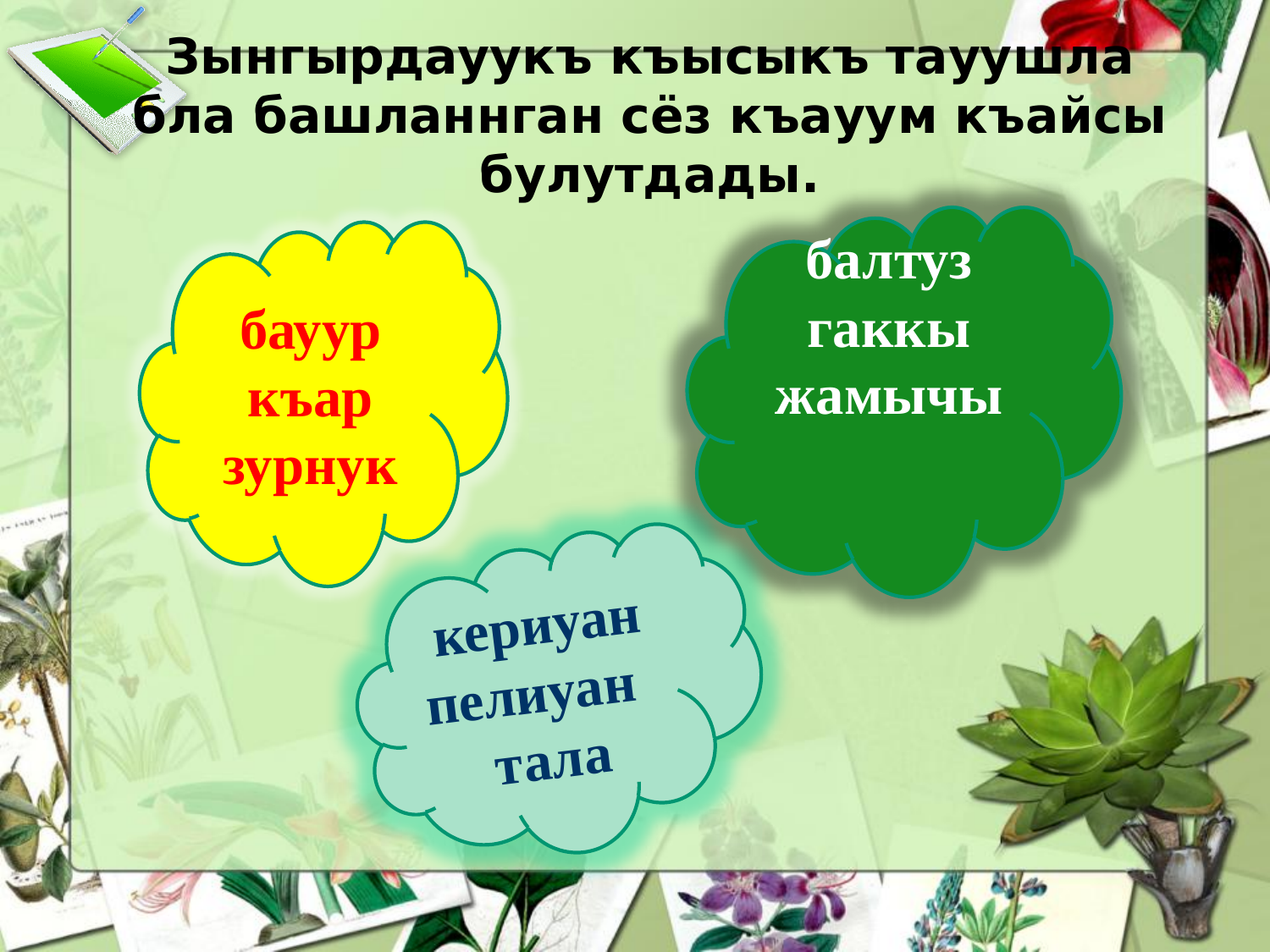

# Зынгырдауукъ къысыкъ тауушла бла башланнган сёз къауум къайсы булутдады.
балтуз
гаккы
жамычы

бауур къар
зурнук

         кериуан пелиуан   тала